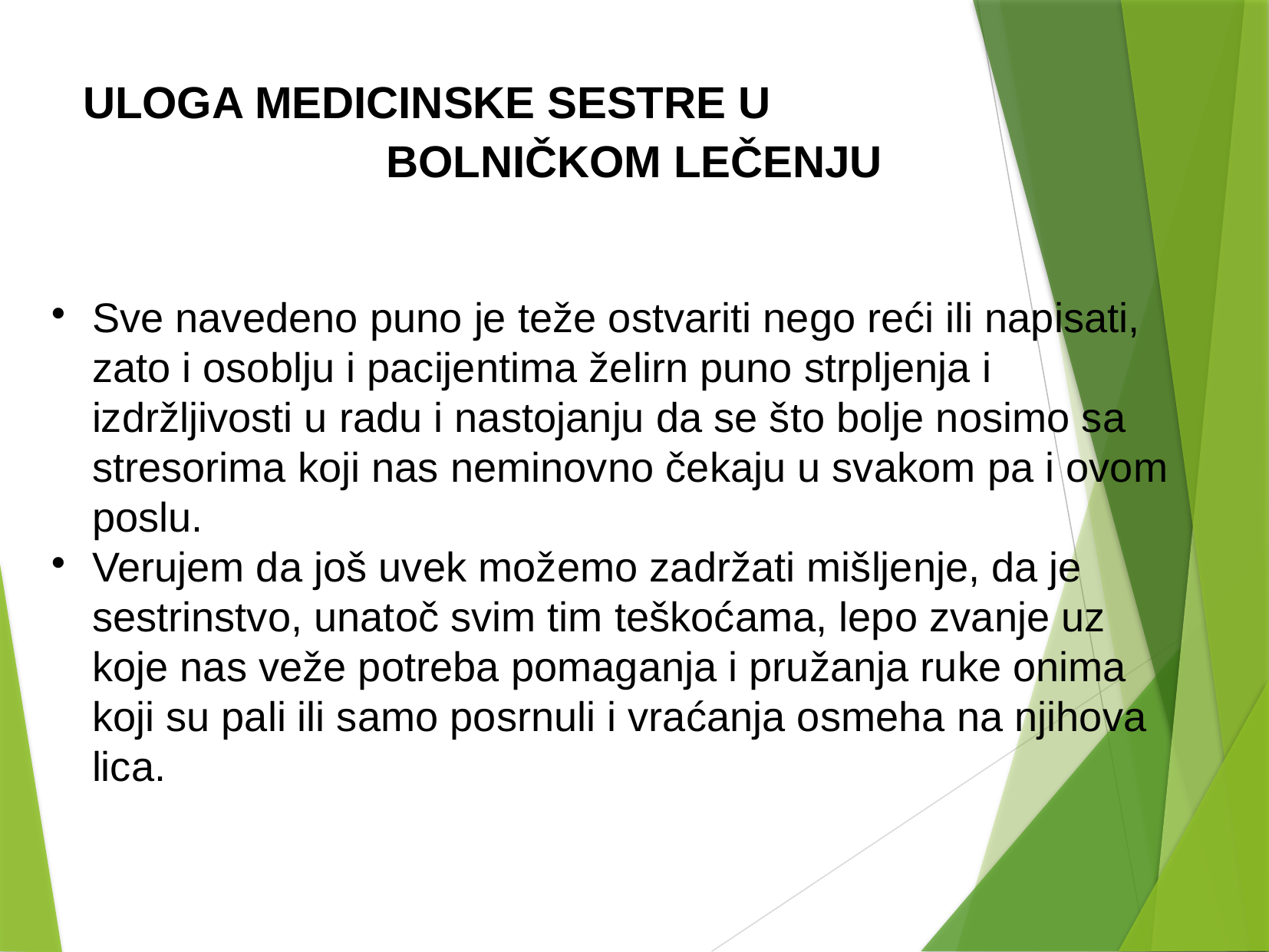

ULOGA MEDICINSKE SESTRE U
BOLNIČKOM LEČENJU
Sve navedeno puno je teže ostvariti nego reći ili napisati, zato i osoblju i pacijentima želirn puno strpljenja i izdržljivosti u radu i nastojanju da se što bolje nosimo sa stresorima koji nas neminovno čekaju u svakom pa i ovom poslu.
Verujem da još uvek možemo zadržati mišljenje, da je sestrinstvo, unatoč svim tim teškoćama, lepo zvanje uz koje nas veže potreba pomaganja i pružanja ruke onima koji su pali ili samo posrnuli i vraćanja osmeha na njihova lica.